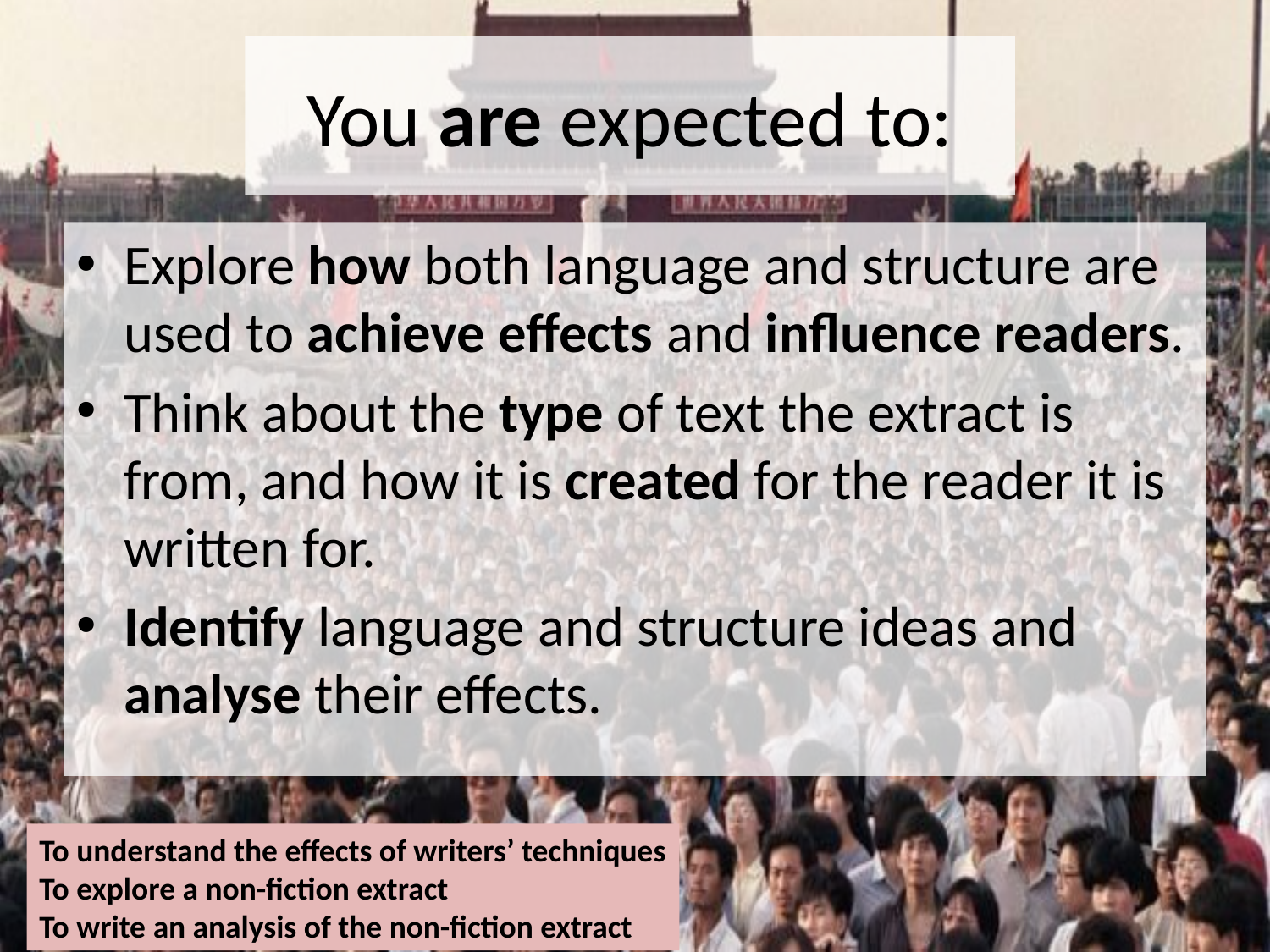

# You are expected to:
Explore how both language and structure are used to achieve effects and influence readers.
Think about the type of text the extract is from, and how it is created for the reader it is written for.
Identify language and structure ideas and analyse their effects.
To understand the effects of writers’ techniques
To explore a non-fiction extract
To write an analysis of the non-fiction extract